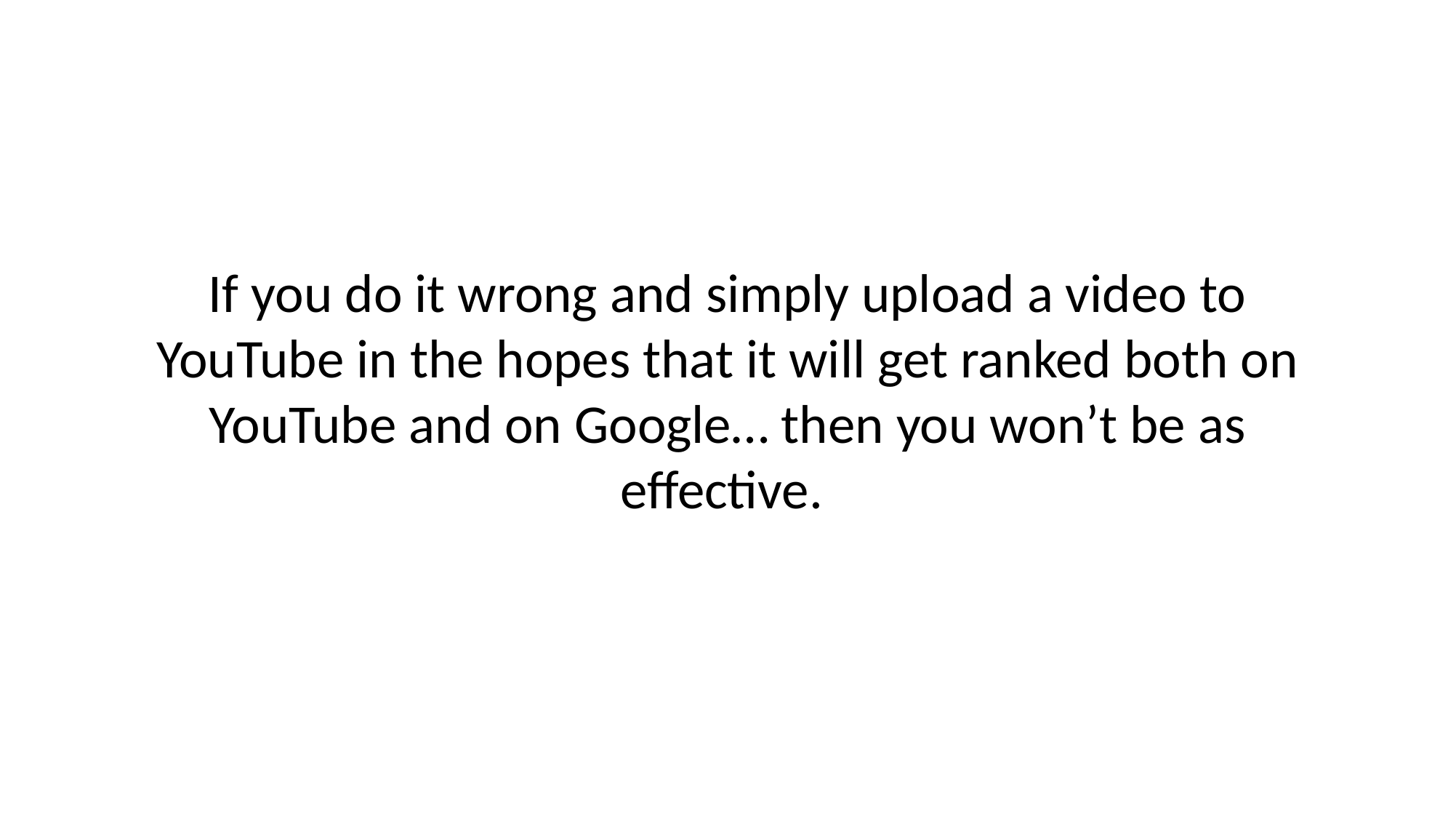

# If you do it wrong and simply upload a video to YouTube in the hopes that it will get ranked both on YouTube and on Google… then you won’t be as effective.